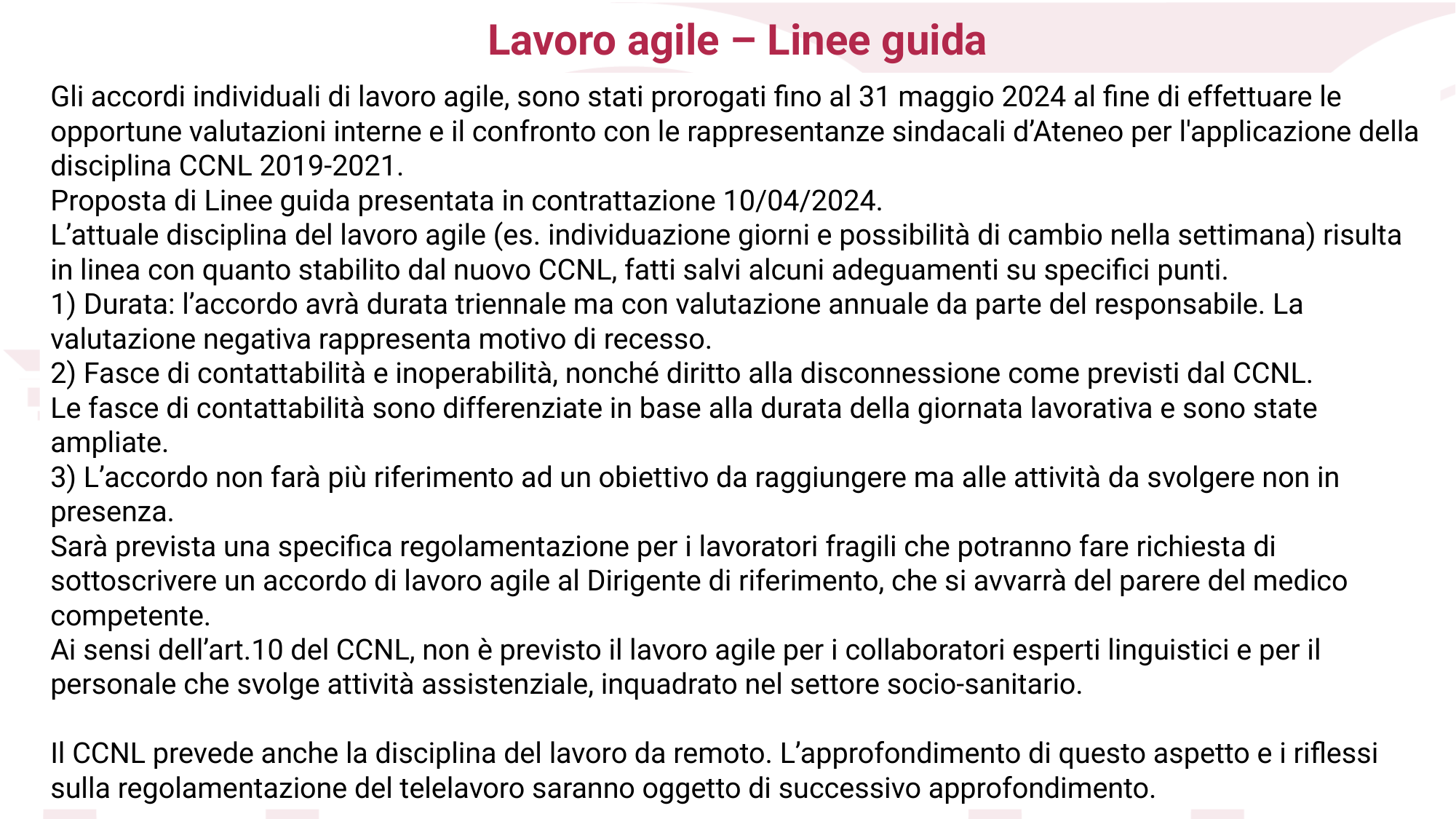

# Lavoro agile – Linee guida
Gli accordi individuali di lavoro agile, sono stati prorogati fino al 31 maggio 2024 al fine di effettuare le opportune valutazioni interne e il confronto con le rappresentanze sindacali d’Ateneo per l'applicazione della disciplina CCNL 2019-2021.
Proposta di Linee guida presentata in contrattazione 10/04/2024.
L’attuale disciplina del lavoro agile (es. individuazione giorni e possibilità di cambio nella settimana) risulta in linea con quanto stabilito dal nuovo CCNL, fatti salvi alcuni adeguamenti su specifici punti.
1) Durata: l’accordo avrà durata triennale ma con valutazione annuale da parte del responsabile. La valutazione negativa rappresenta motivo di recesso.
2) Fasce di contattabilità e inoperabilità, nonché diritto alla disconnessione come previsti dal CCNL.
Le fasce di contattabilità sono differenziate in base alla durata della giornata lavorativa e sono state ampliate.
3) L’accordo non farà più riferimento ad un obiettivo da raggiungere ma alle attività da svolgere non in presenza.
Sarà prevista una specifica regolamentazione per i lavoratori fragili che potranno fare richiesta di sottoscrivere un accordo di lavoro agile al Dirigente di riferimento, che si avvarrà del parere del medico competente.
Ai sensi dell’art.10 del CCNL, non è previsto il lavoro agile per i collaboratori esperti linguistici e per il personale che svolge attività assistenziale, inquadrato nel settore socio-sanitario.

Il CCNL prevede anche la disciplina del lavoro da remoto. L’approfondimento di questo aspetto e i riflessi sulla regolamentazione del telelavoro saranno oggetto di successivo approfondimento.